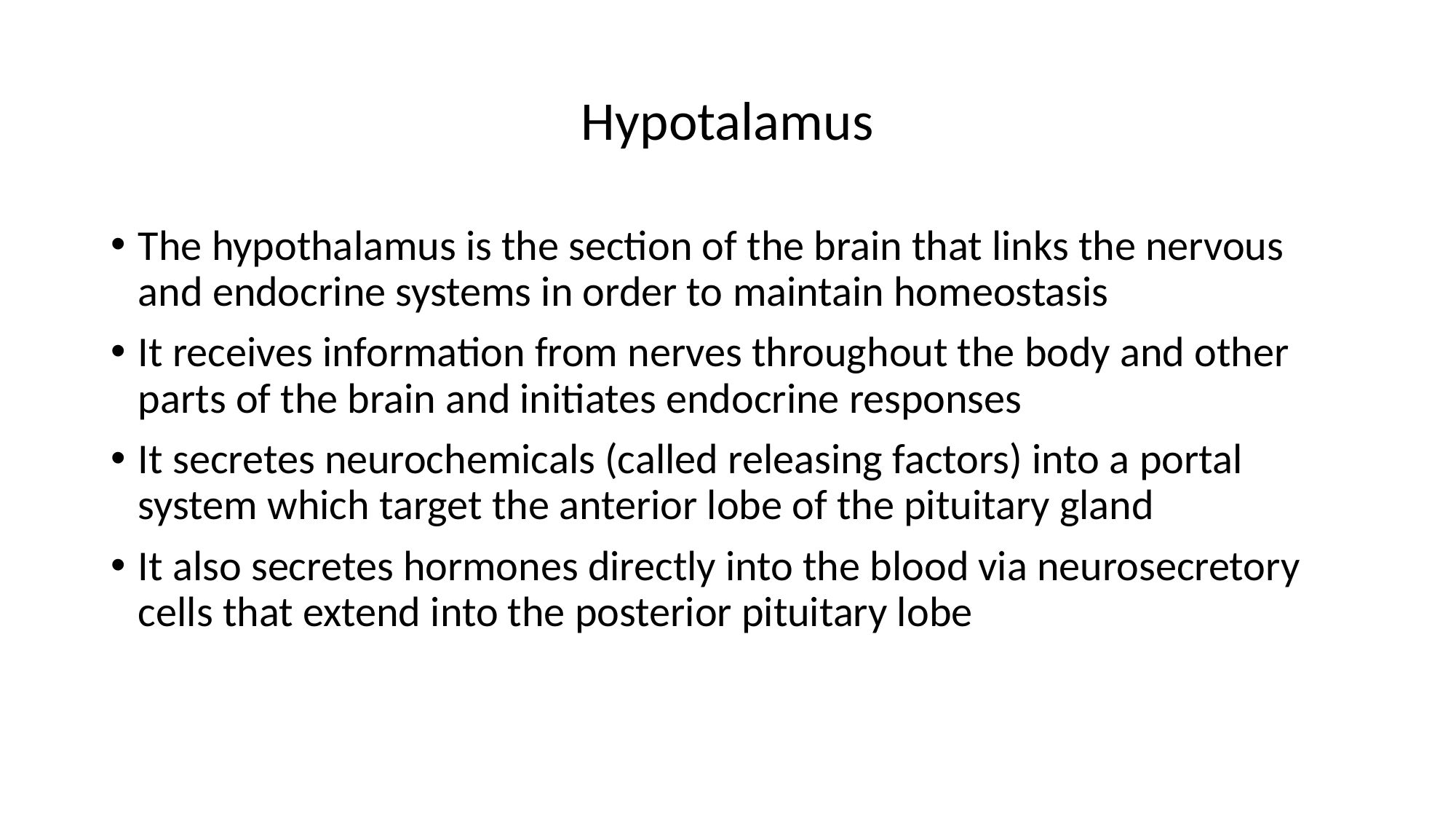

# Hypotalamus
The hypothalamus is the section of the brain that links the nervous and endocrine systems in order to maintain homeostasis
It receives information from nerves throughout the body and other parts of the brain and initiates endocrine responses
It secretes neurochemicals (called releasing factors) into a portal system which target the anterior lobe of the pituitary gland
It also secretes hormones directly into the blood via neurosecretory cells that extend into the posterior pituitary lobe